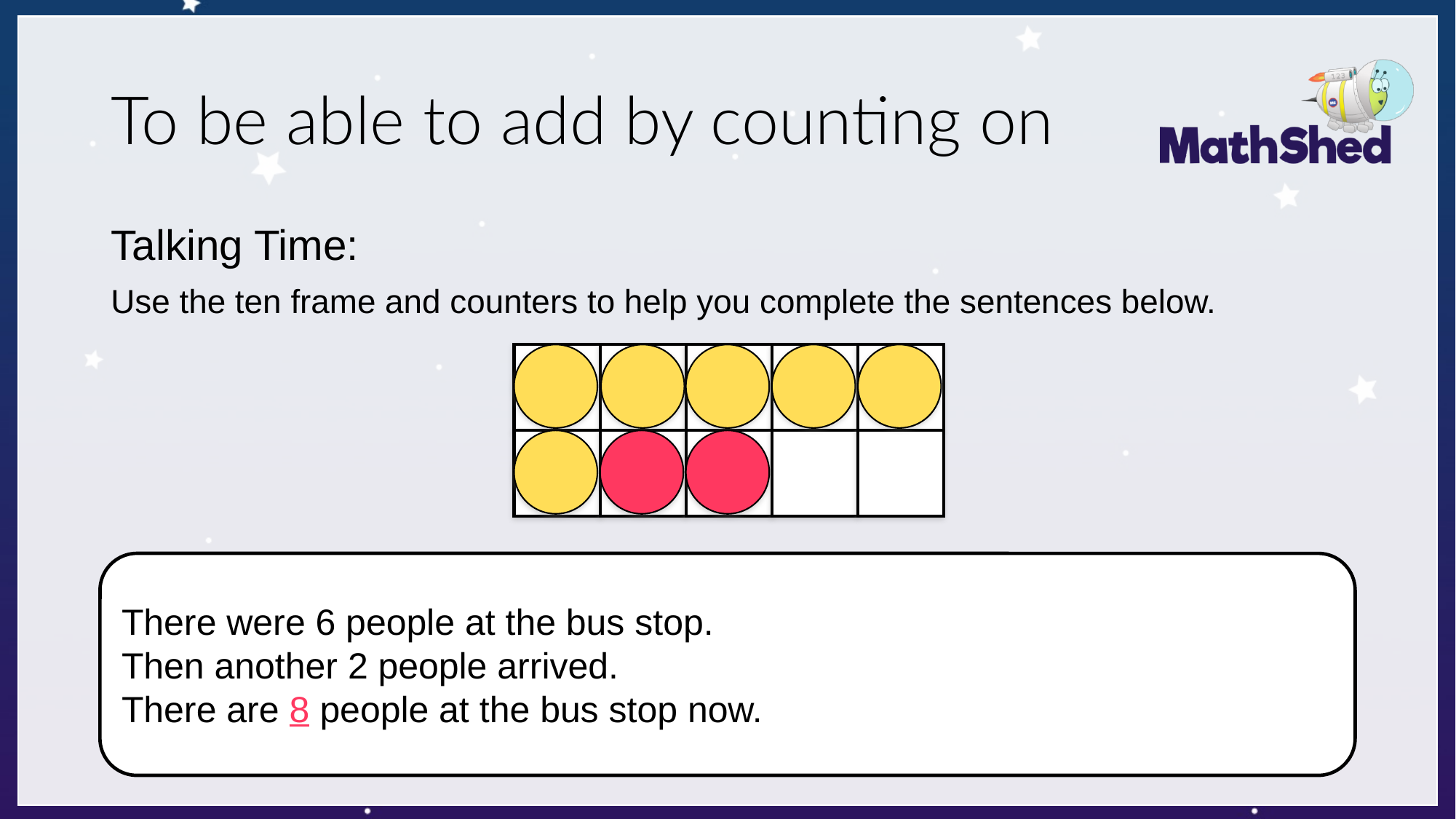

# To be able to add by counting on
Talking Time:
Use the ten frame and counters to help you complete the sentences below.

There were 6 people at the bus stop.
Then another 2 people arrived.
There are 8 people at the bus stop now.